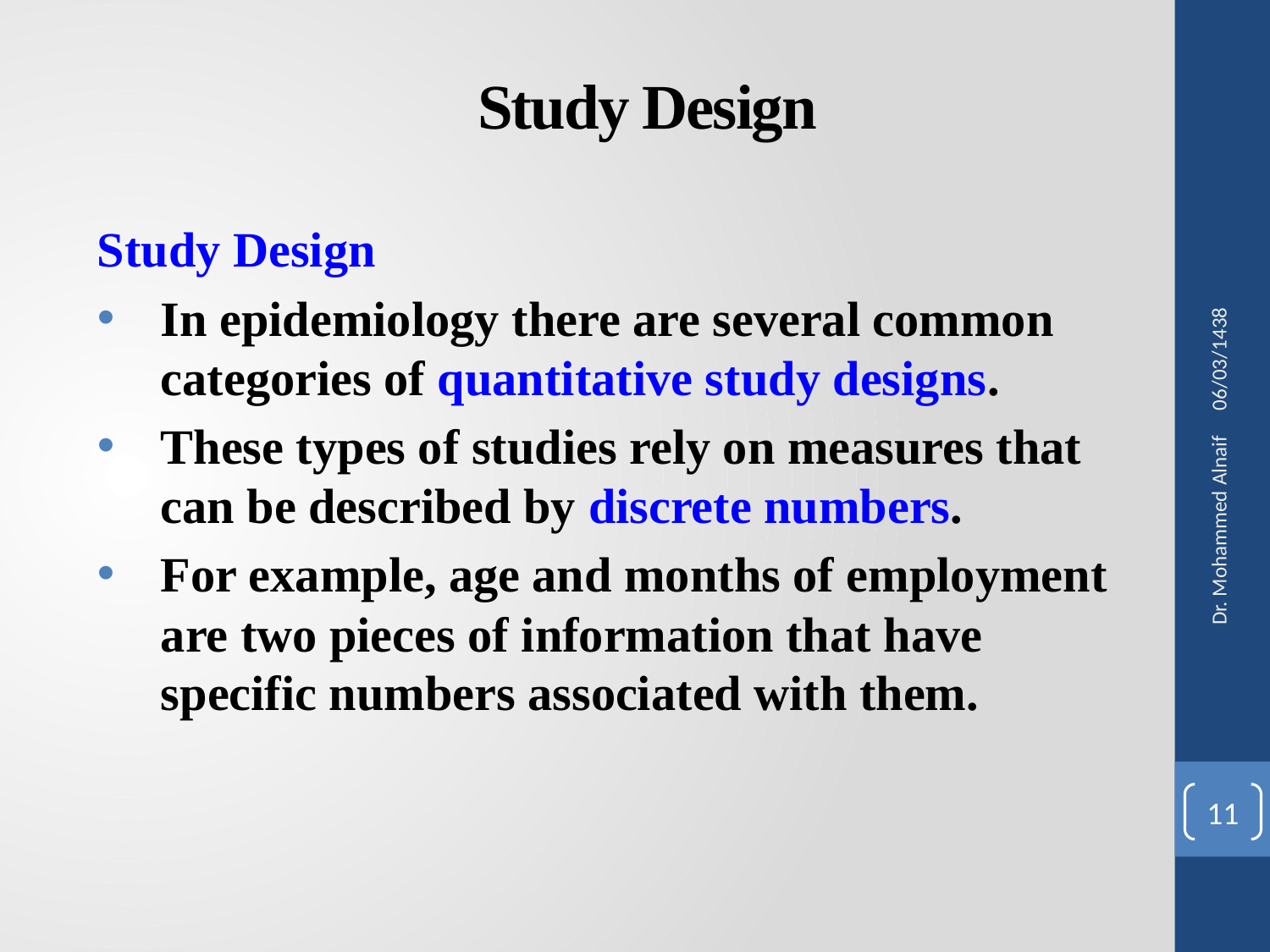

# Study Design
Study Design
In epidemiology there are several common categories of quantitative study designs.
These types of studies rely on measures that can be described by discrete numbers.
For example, age and months of employment are two pieces of information that have specific numbers associated with them.
06/03/1438
Dr. Mohammed Alnaif
11